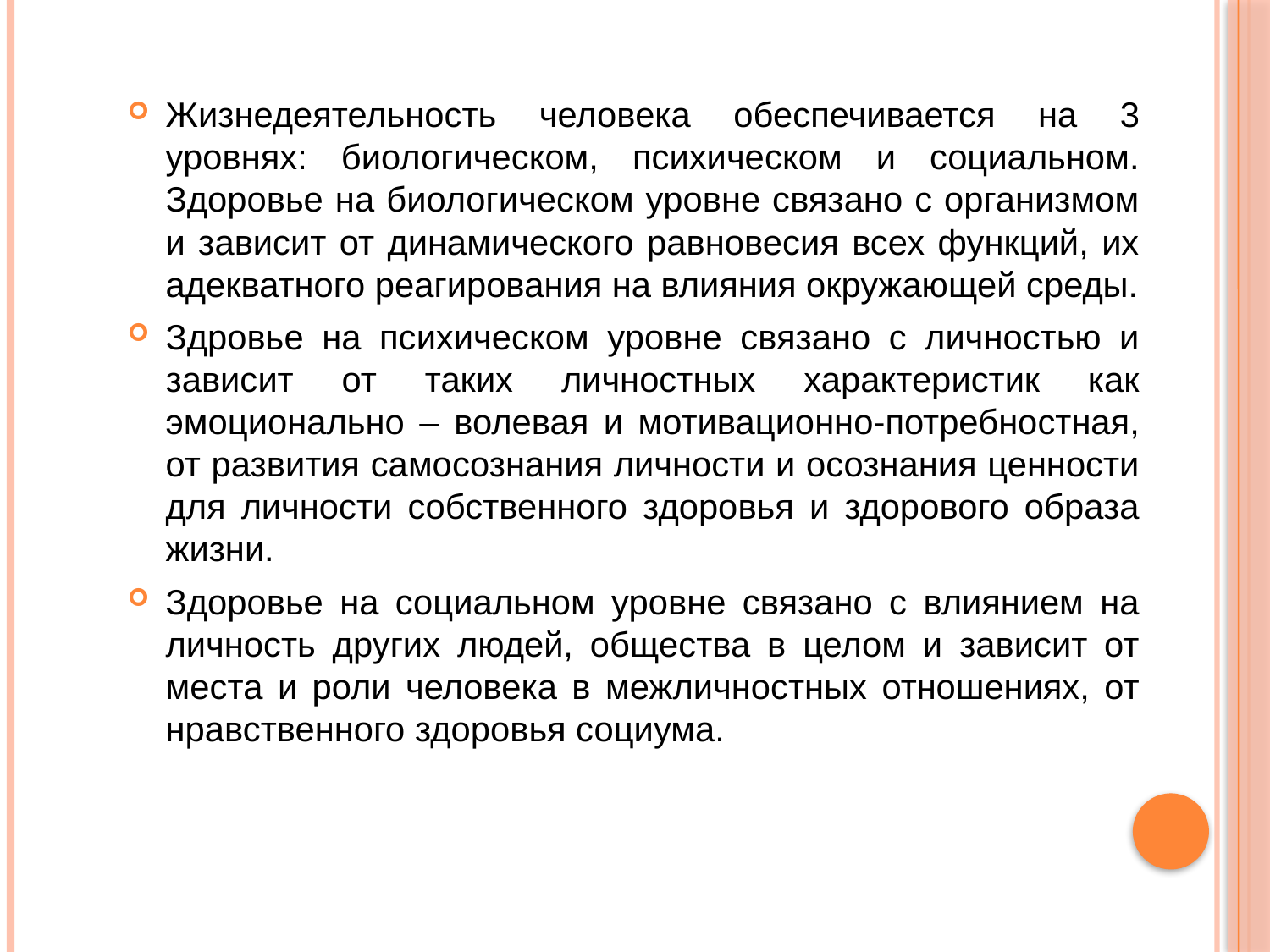

#
Жизнедеятельность человека обеспечивается на 3 уровнях: биологическом, психическом и социальном. Здоровье на биологическом уровне связано с организмом и зависит от динамического равновесия всех функций, их адекватного реагирования на влияния окружающей среды.
Здровье на психическом уровне связано с личностью и зависит от таких личностных характеристик как эмоционально – волевая и мотивационно-потребностная, от развития самосознания личности и осознания ценности для личности собственного здоровья и здорового образа жизни.
Здоровье на социальном уровне связано с влиянием на личность других людей, общества в целом и зависит от места и роли человека в межличностных отношениях, от нравственного здоровья социума.